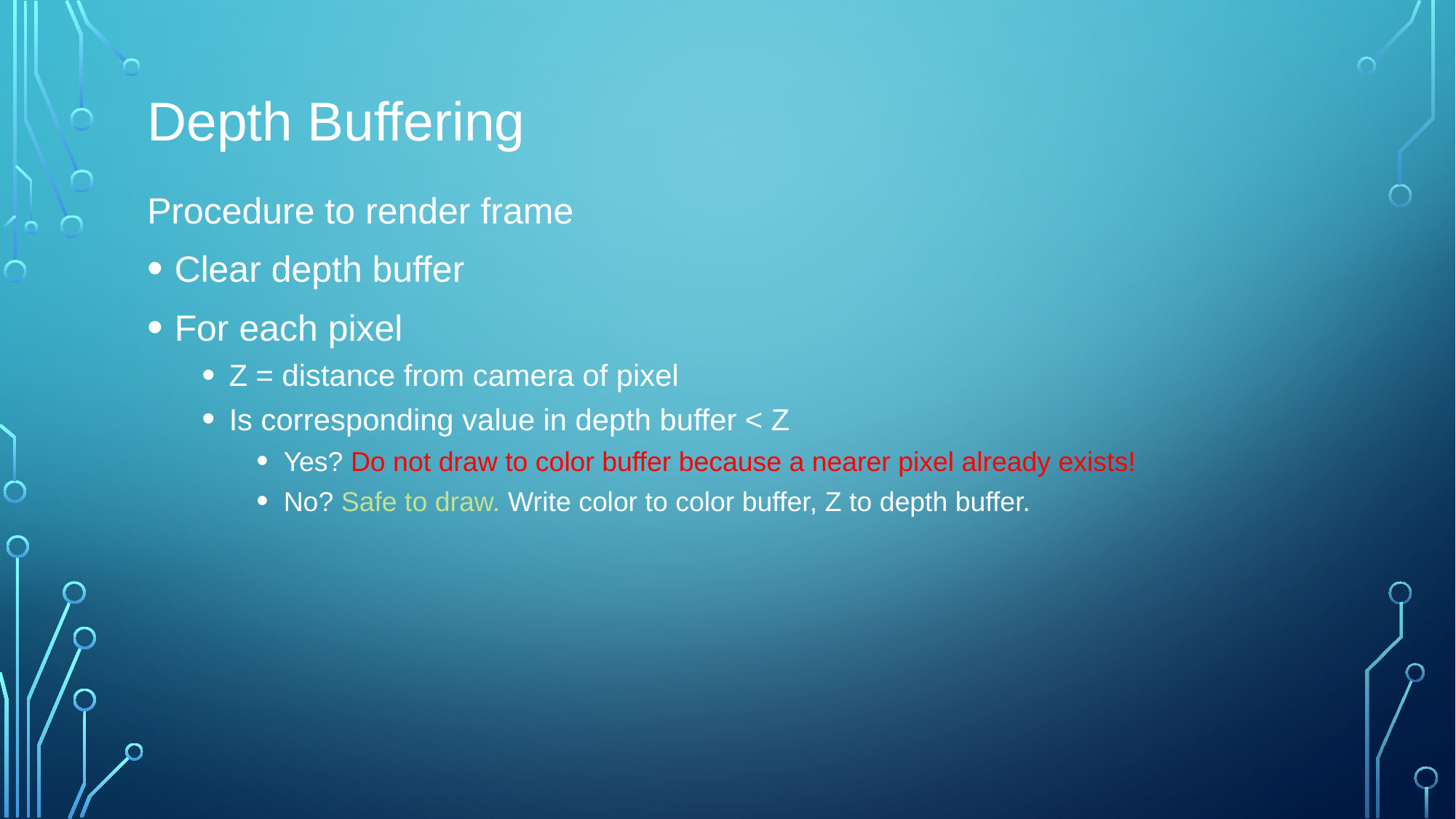

# Depth Buffering
Procedure to render frame
Clear depth buffer
For each pixel
Z = distance from camera of pixel
Is corresponding value in depth buffer < Z
Yes? Do not draw to color buffer because a nearer pixel already exists!
No? Safe to draw. Write color to color buffer, Z to depth buffer.